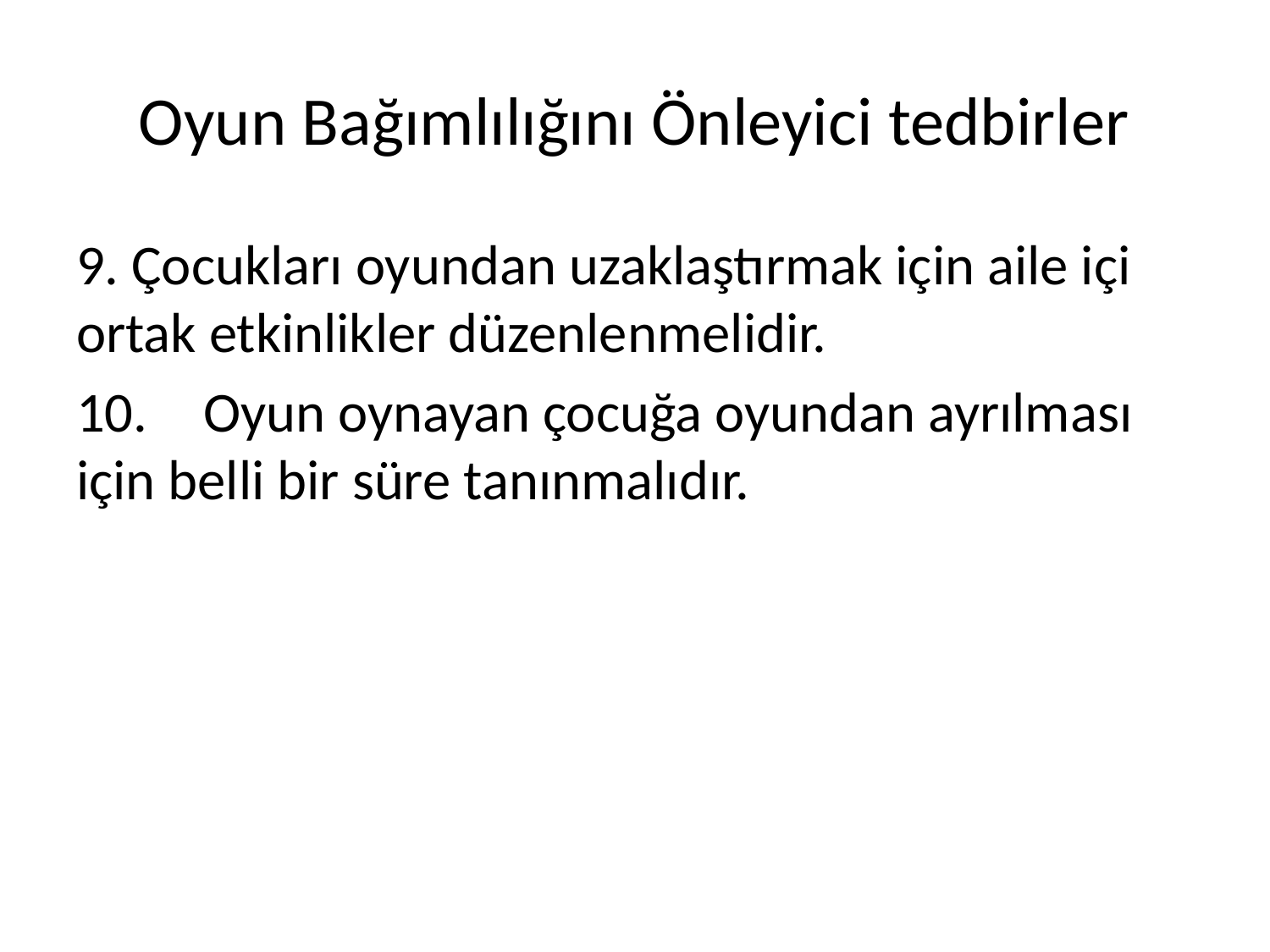

# Oyun Bağımlılığını Önleyici tedbirler
9. Çocukları oyundan uzaklaştırmak için aile içi ortak etkinlikler düzenlenmelidir.
10.	Oyun oynayan çocuğa oyundan ayrılması için belli bir süre tanınmalıdır.